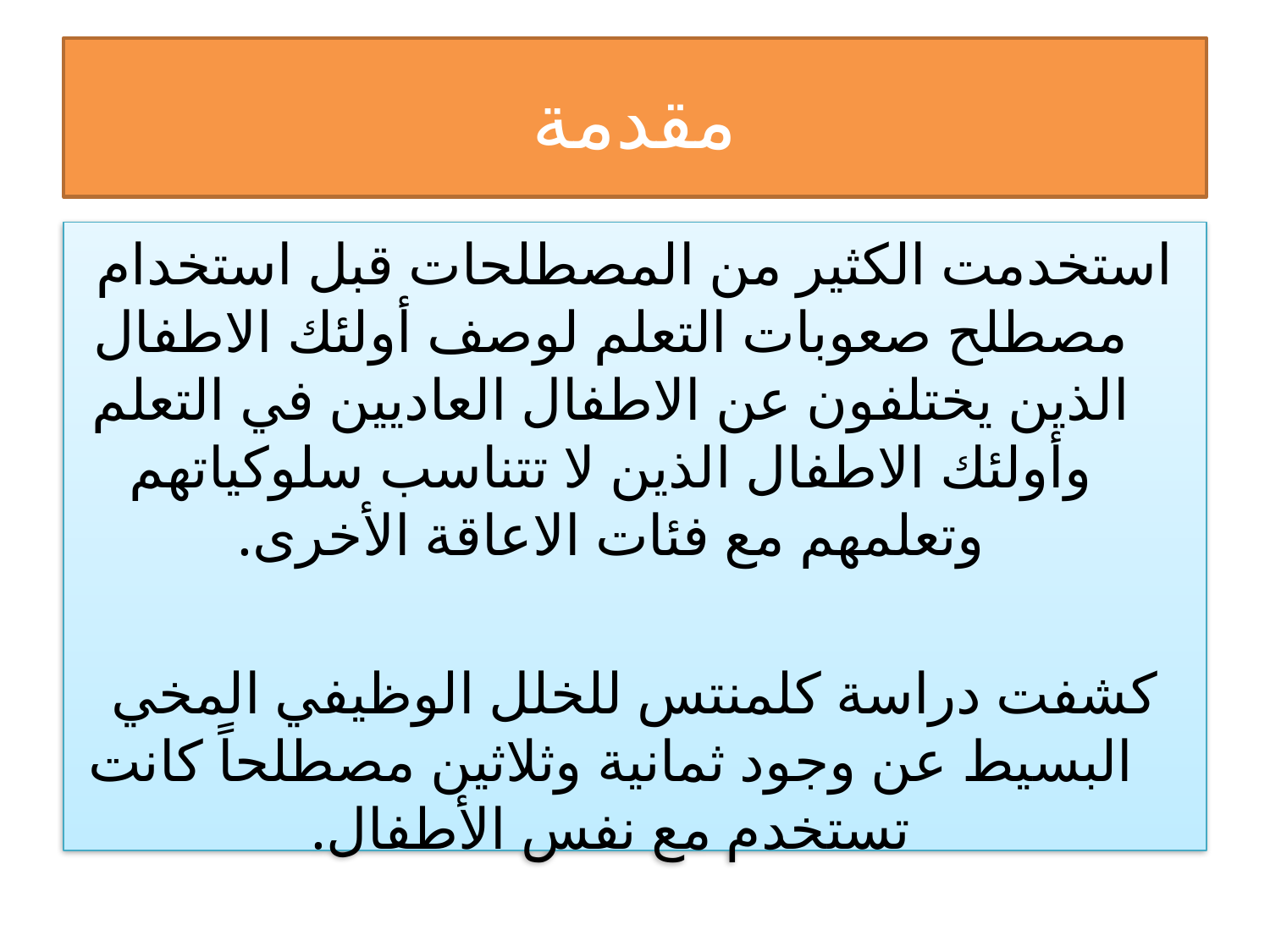

# مقدمة
استخدمت الكثير من المصطلحات قبل استخدام مصطلح صعوبات التعلم لوصف أولئك الاطفال الذين يختلفون عن الاطفال العاديين في التعلم وأولئك الاطفال الذين لا تتناسب سلوكياتهم وتعلمهم مع فئات الاعاقة الأخرى.

كشفت دراسة كلمنتس للخلل الوظيفي المخي البسيط عن وجود ثمانية وثلاثين مصطلحاً كانت تستخدم مع نفس الأطفال.